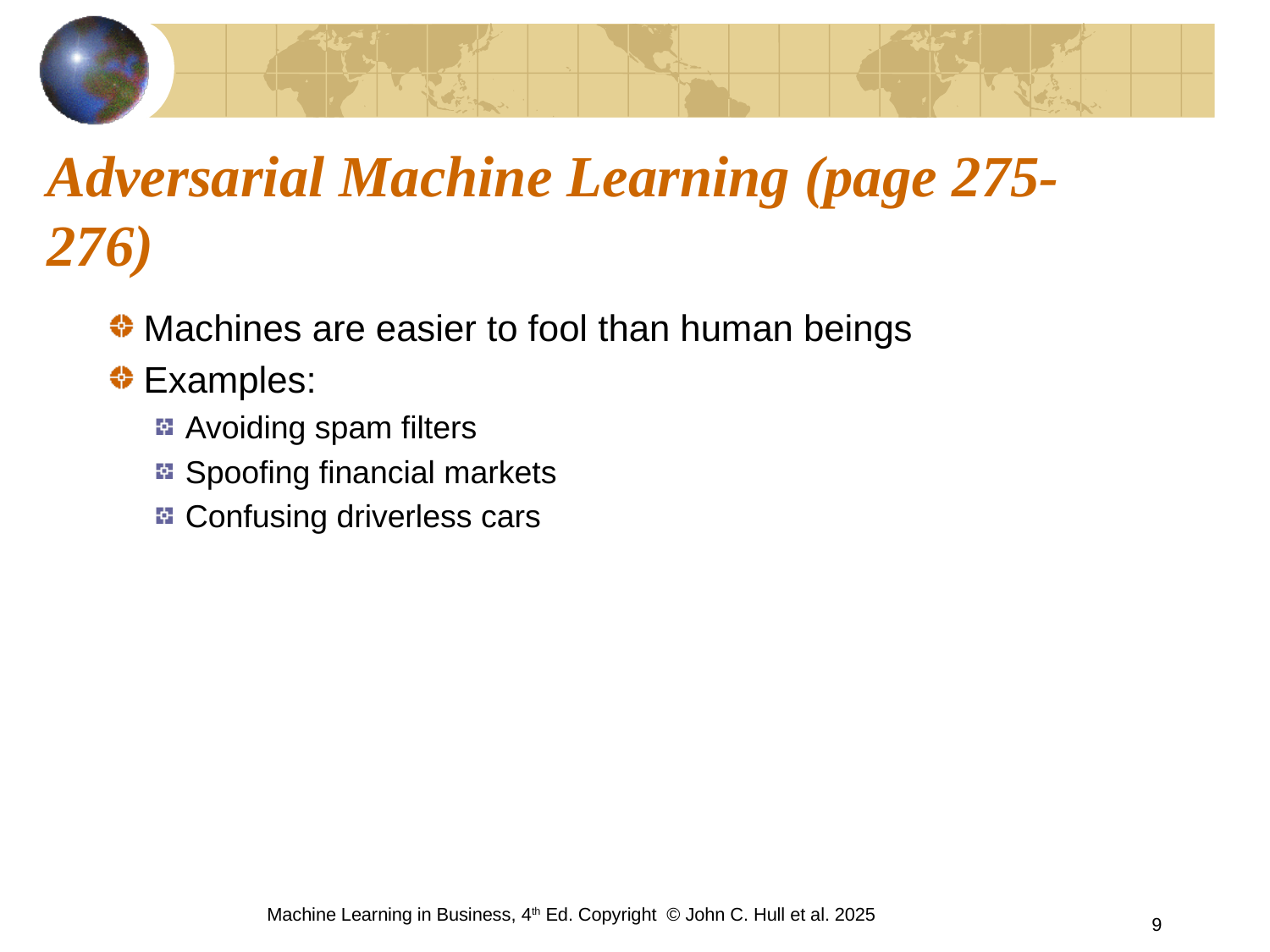

# Adversarial Machine Learning (page 275-276)
Machines are easier to fool than human beings
Examples:
Avoiding spam filters
Spoofing financial markets
Confusing driverless cars

Machine Learning in Business, 4th Ed. Copyright  © John C. Hull et al. 2025
9